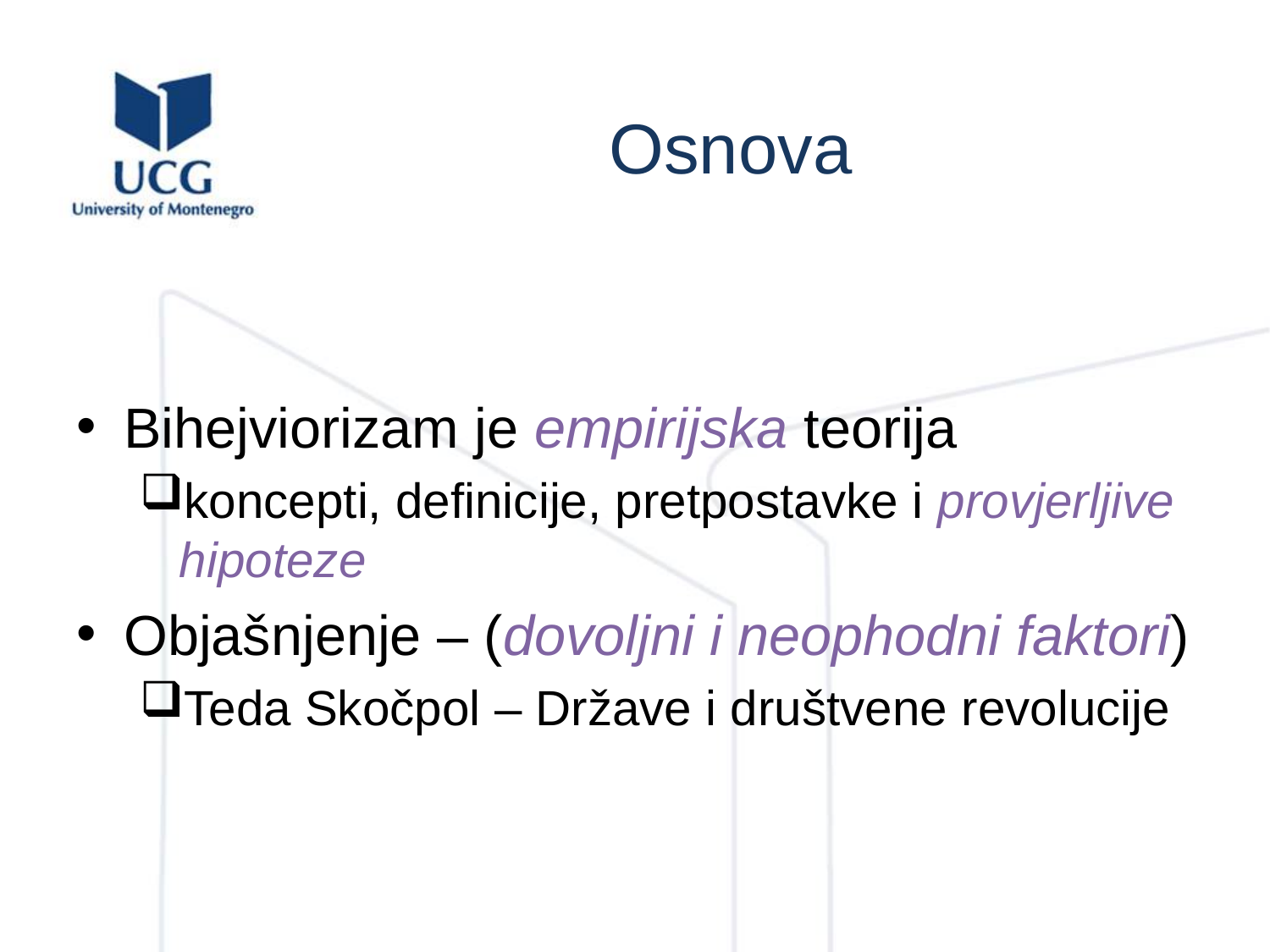

# Osnova

Bihejviorizam je empirijska teorija
koncepti, definicije, pretpostavke i provjerljive hipoteze
Objašnjenje – (dovoljni i neophodni faktori)
Teda Skočpol – Države i društvene revolucije